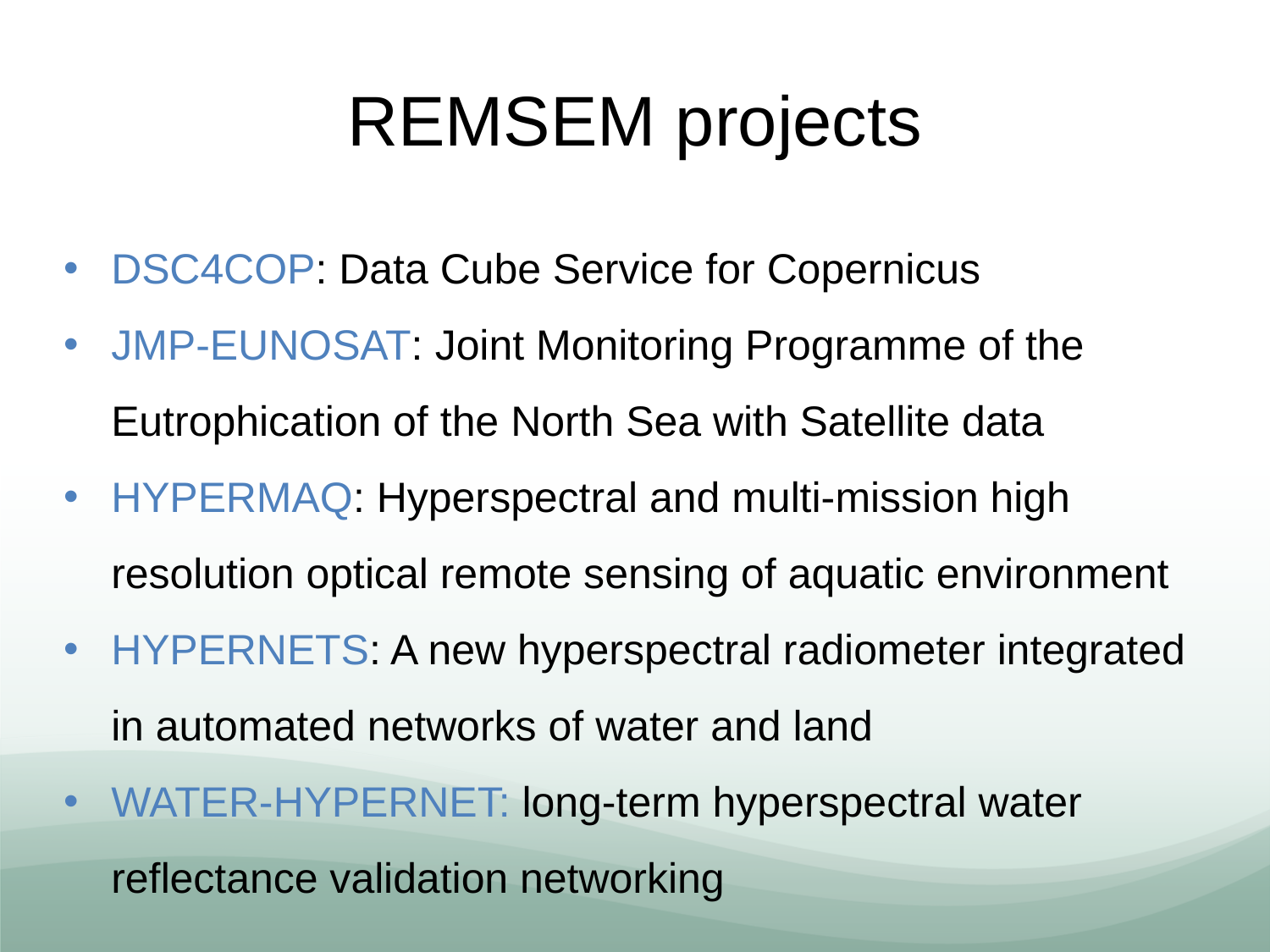

REMSEM projects
DSC4COP: Data Cube Service for Copernicus
JMP-EUNOSAT: Joint Monitoring Programme of the Eutrophication of the North Sea with Satellite data
HYPERMAQ: Hyperspectral and multi-mission high resolution optical remote sensing of aquatic environment
HYPERNETS: A new hyperspectral radiometer integrated in automated networks of water and land
WATER-HYPERNET: long-term hyperspectral water reflectance validation networking